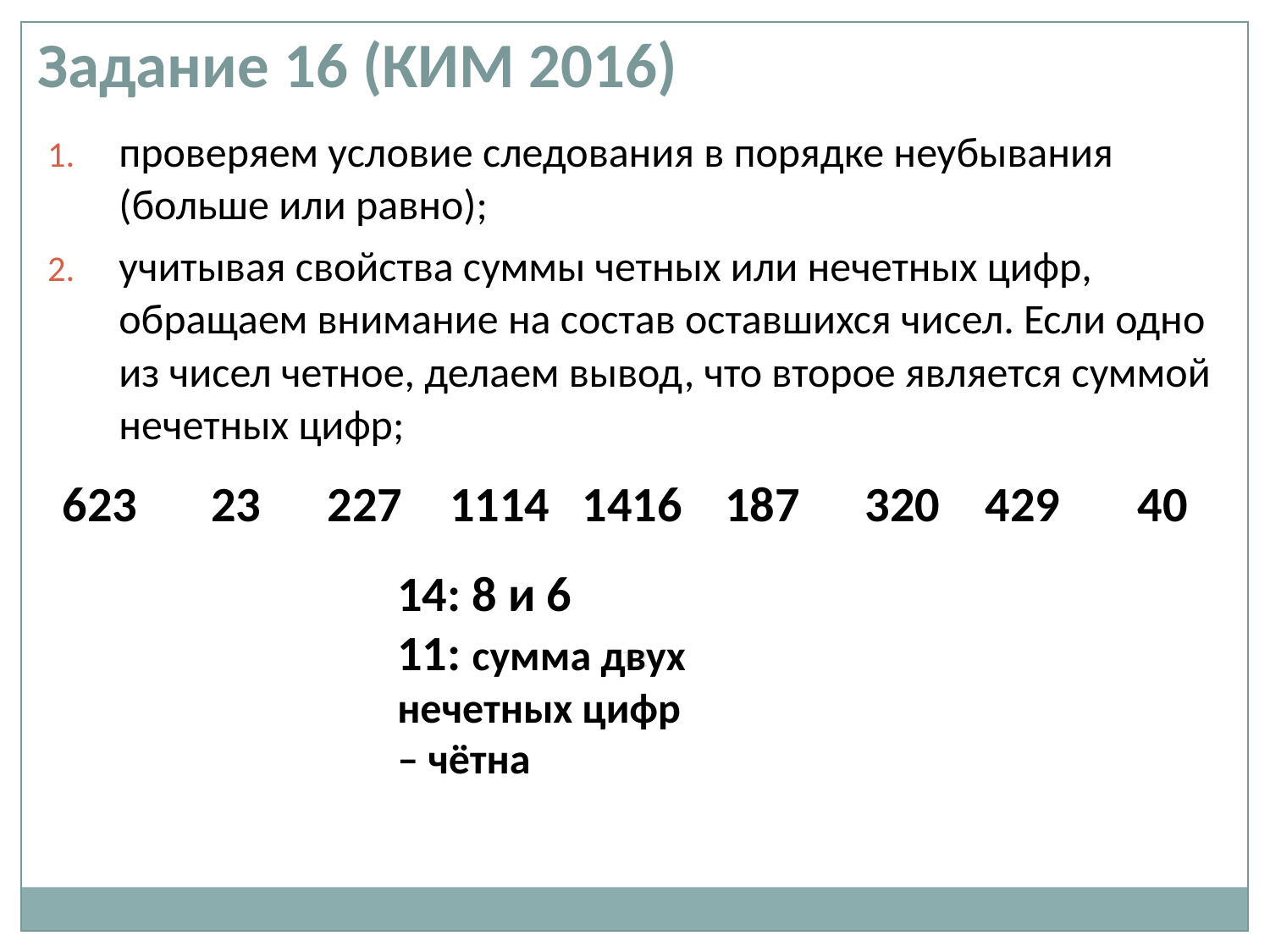

Задание 16 (КИМ 2016)
проверяем условие следования в порядке неубывания (больше или равно);
учитывая свойства суммы четных или нечетных цифр, обращаем внимание на состав оставшихся чисел. Если одно из чисел четное, делаем вывод, что второе является суммой нечетных цифр;
623
23
227
1114
1416
187
320
429
40
14: 8 и 6
11: сумма двух нечетных цифр – чётна
12